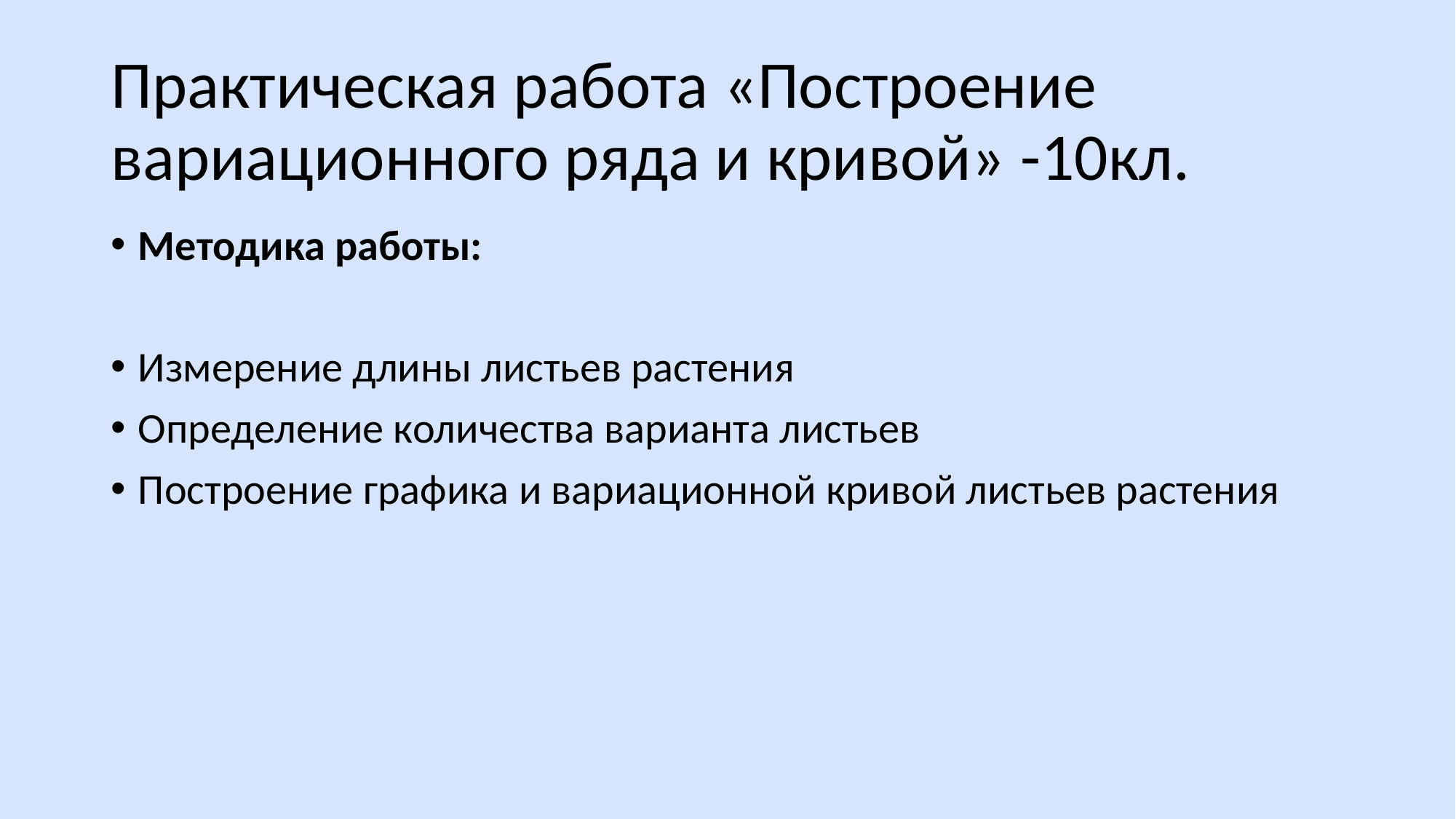

# Практическая работа «Построение вариационного ряда и кривой» -10кл.
Методика работы:

Измерение длины листьев растения
Определение количества варианта листьев
Построение графика и вариационной кривой листьев растения